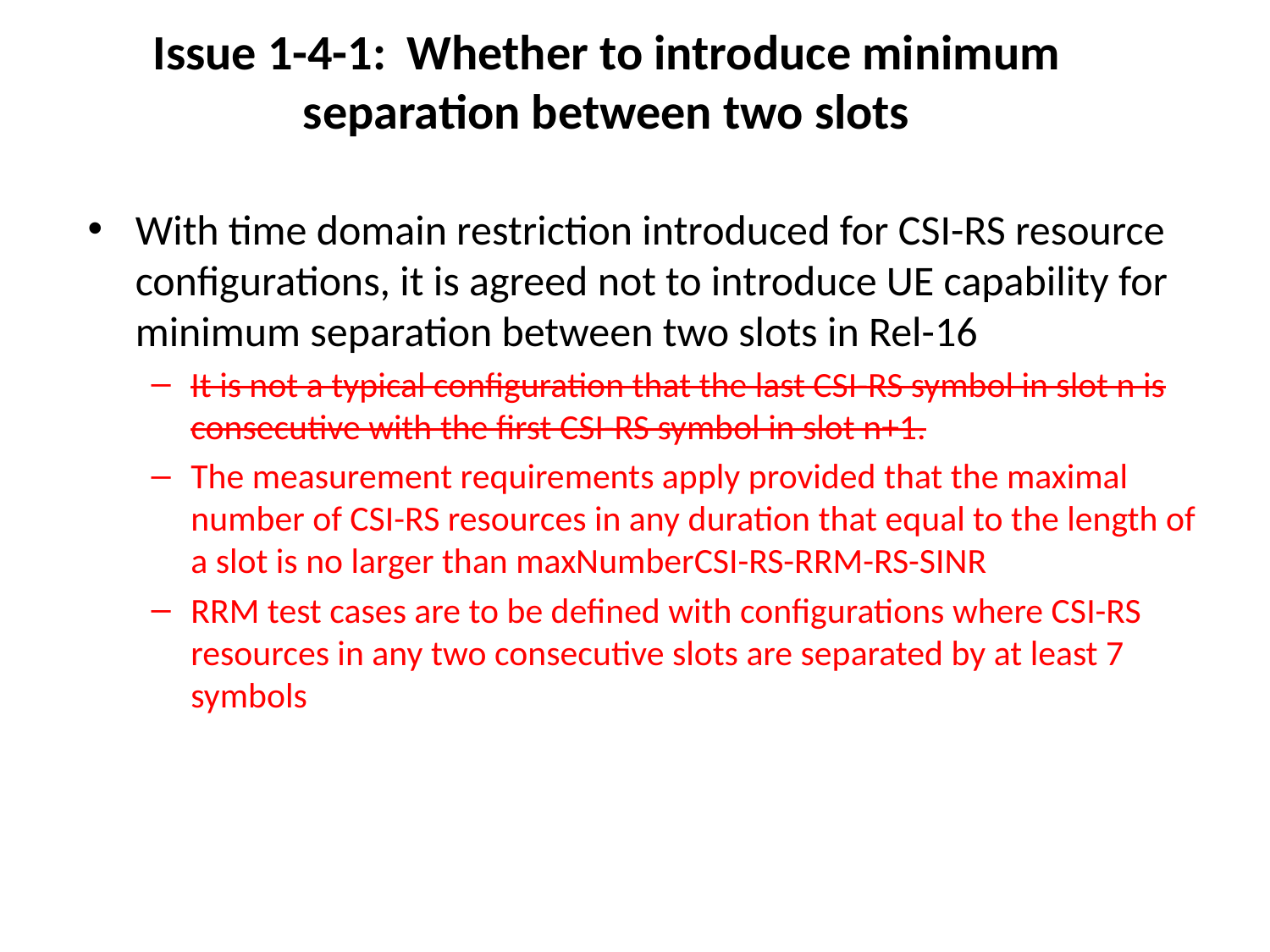

# Issue 1-4-1:	Whether to introduce minimum separation between two slots
With time domain restriction introduced for CSI-RS resource configurations, it is agreed not to introduce UE capability for minimum separation between two slots in Rel-16
It is not a typical configuration that the last CSI-RS symbol in slot n is consecutive with the first CSI-RS symbol in slot n+1.
The measurement requirements apply provided that the maximal number of CSI-RS resources in any duration that equal to the length of a slot is no larger than maxNumberCSI-RS-RRM-RS-SINR
RRM test cases are to be defined with configurations where CSI-RS resources in any two consecutive slots are separated by at least 7 symbols